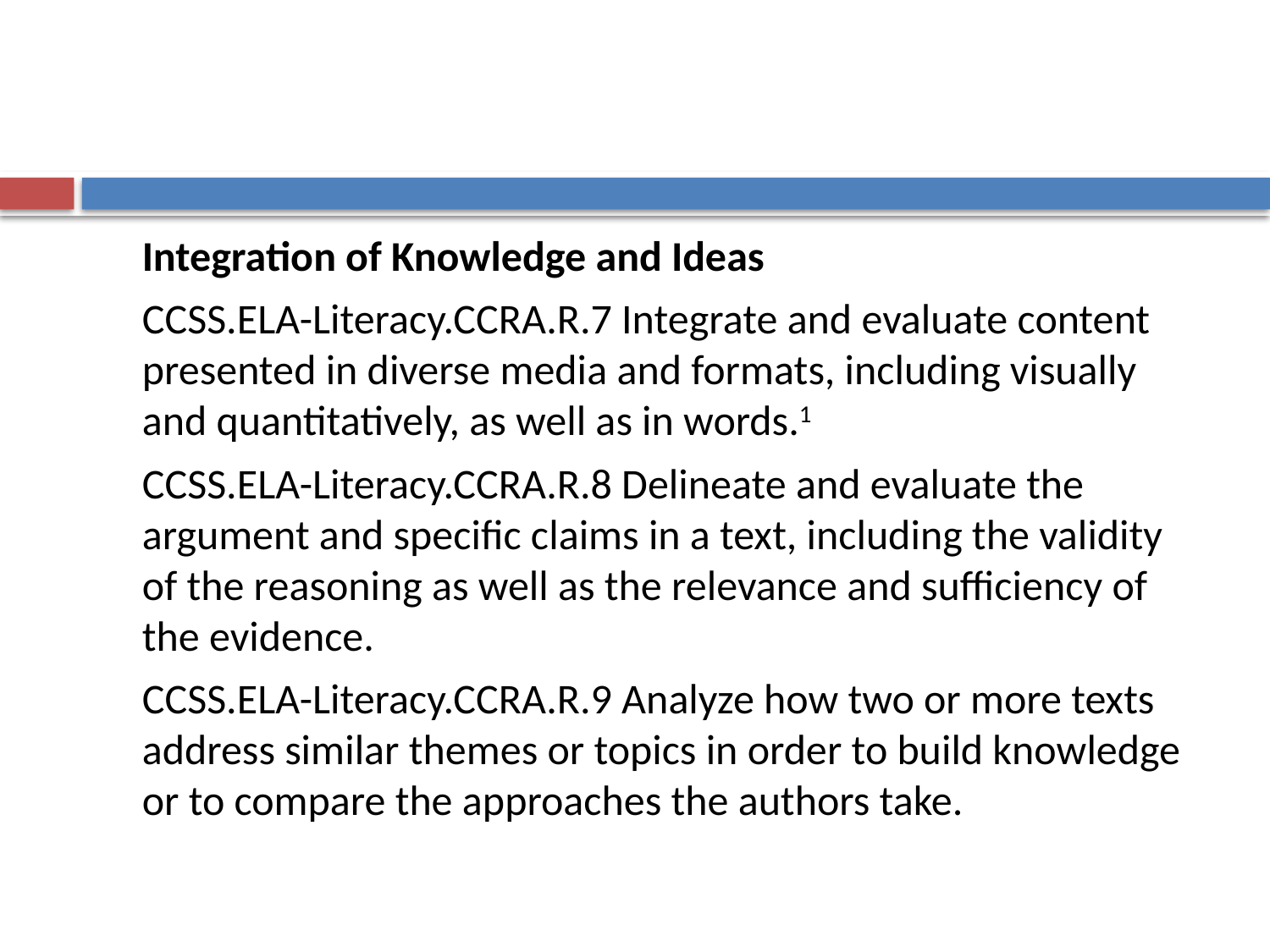

#
	Integration of Knowledge and Ideas
	CCSS.ELA-Literacy.CCRA.R.7 Integrate and evaluate content presented in diverse media and formats, including visually and quantitatively, as well as in words.1
	CCSS.ELA-Literacy.CCRA.R.8 Delineate and evaluate the argument and specific claims in a text, including the validity of the reasoning as well as the relevance and sufficiency of the evidence.
	CCSS.ELA-Literacy.CCRA.R.9 Analyze how two or more texts address similar themes or topics in order to build knowledge or to compare the approaches the authors take.